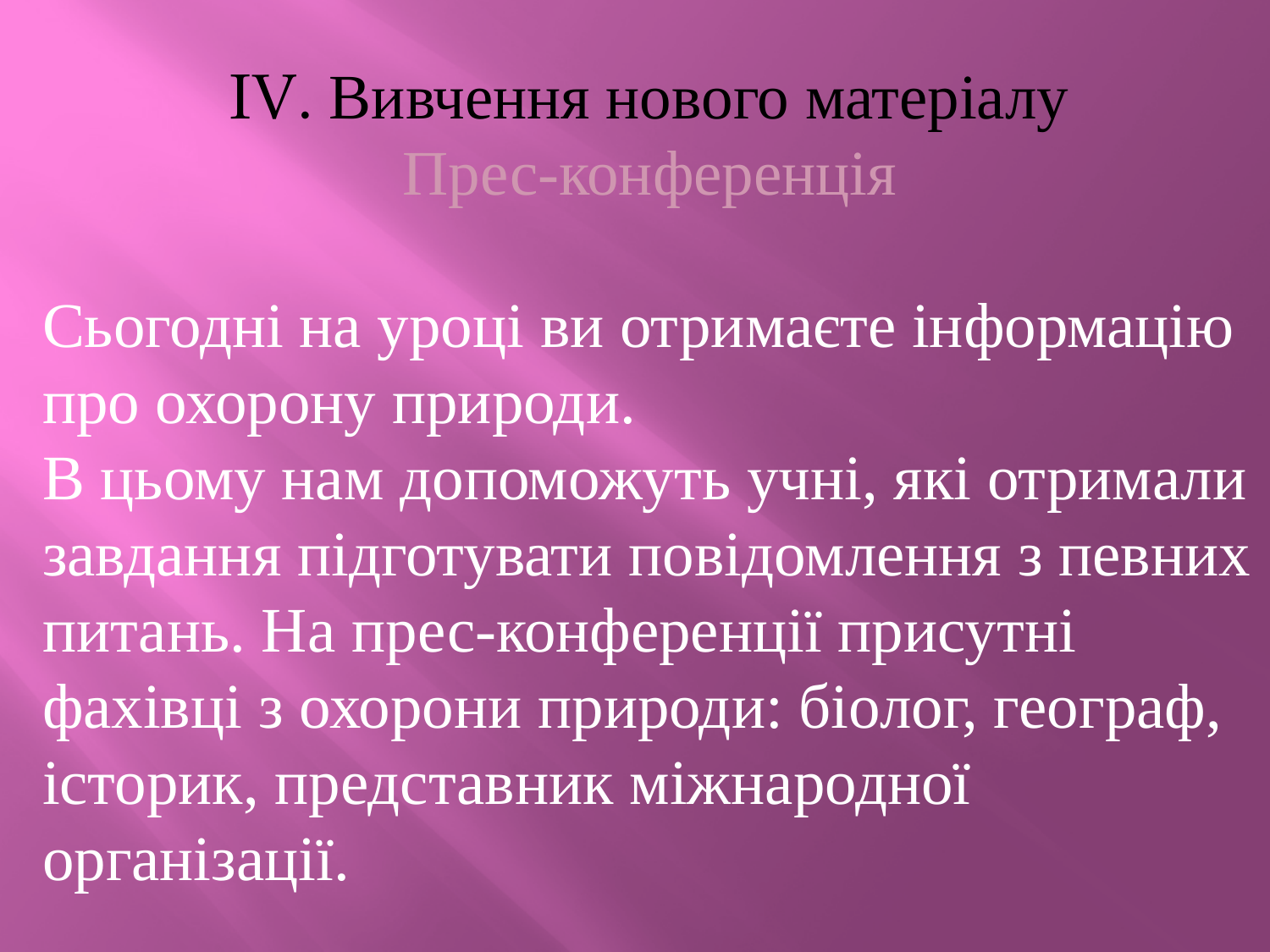

IV. Вивчення нового матерiалу
Прес-конференцiя

Сьогоднi на уроцi ви отримаєте інформацію про охорону природи.
В цьому нам допоможуть учнi, якi отримали завдання пiдготувати повідомлення з певних питань. На прес-конференцiї присутнi  фахiвцi з охорони природи: біолог, географ, історик, представник мiжнародної органiзацiї.

 .